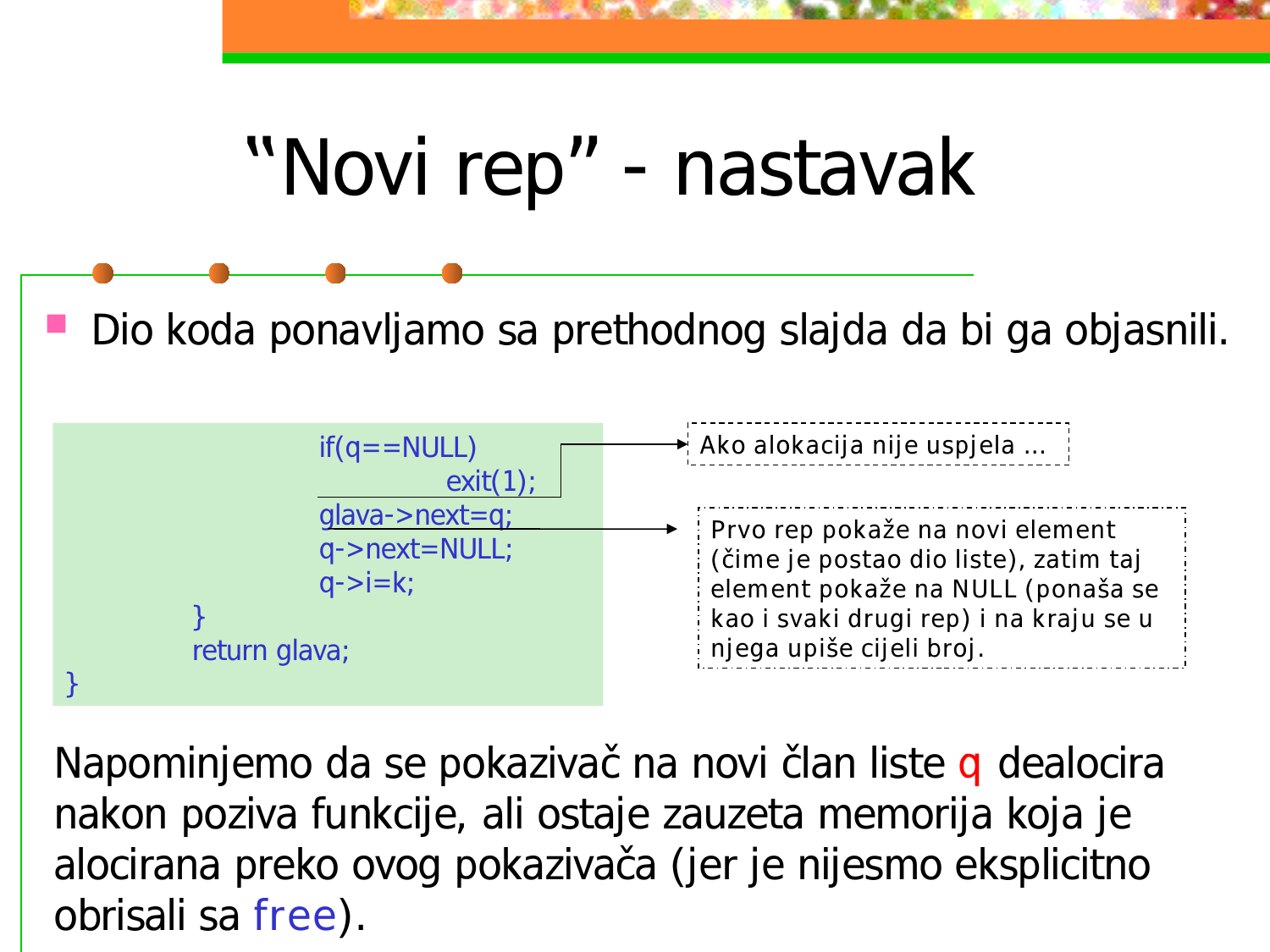

# “Novi rep” - nastavak
Dio koda ponavljamo sa prethodnog slajda da bi ga objasnili.
		if(q==NULL)
			exit(1);
		glava->next=q;
		q->next=NULL;
		q->i=k;
	}
	return glava;
}
Ako alokacija nije uspjela ...

Prvo rep pokaže na novi element (čime je postao dio liste), zatim taj element pokaže na NULL (ponaša se kao i svaki drugi rep) i na kraju se u njega upiše cijeli broj.

Napominjemo da se pokazivač na novi član liste q dealocira nakon poziva funkcije, ali ostaje zauzeta memorija koja je alocirana preko ovog pokazivača (jer je nijesmo eksplicitno obrisali sa free).